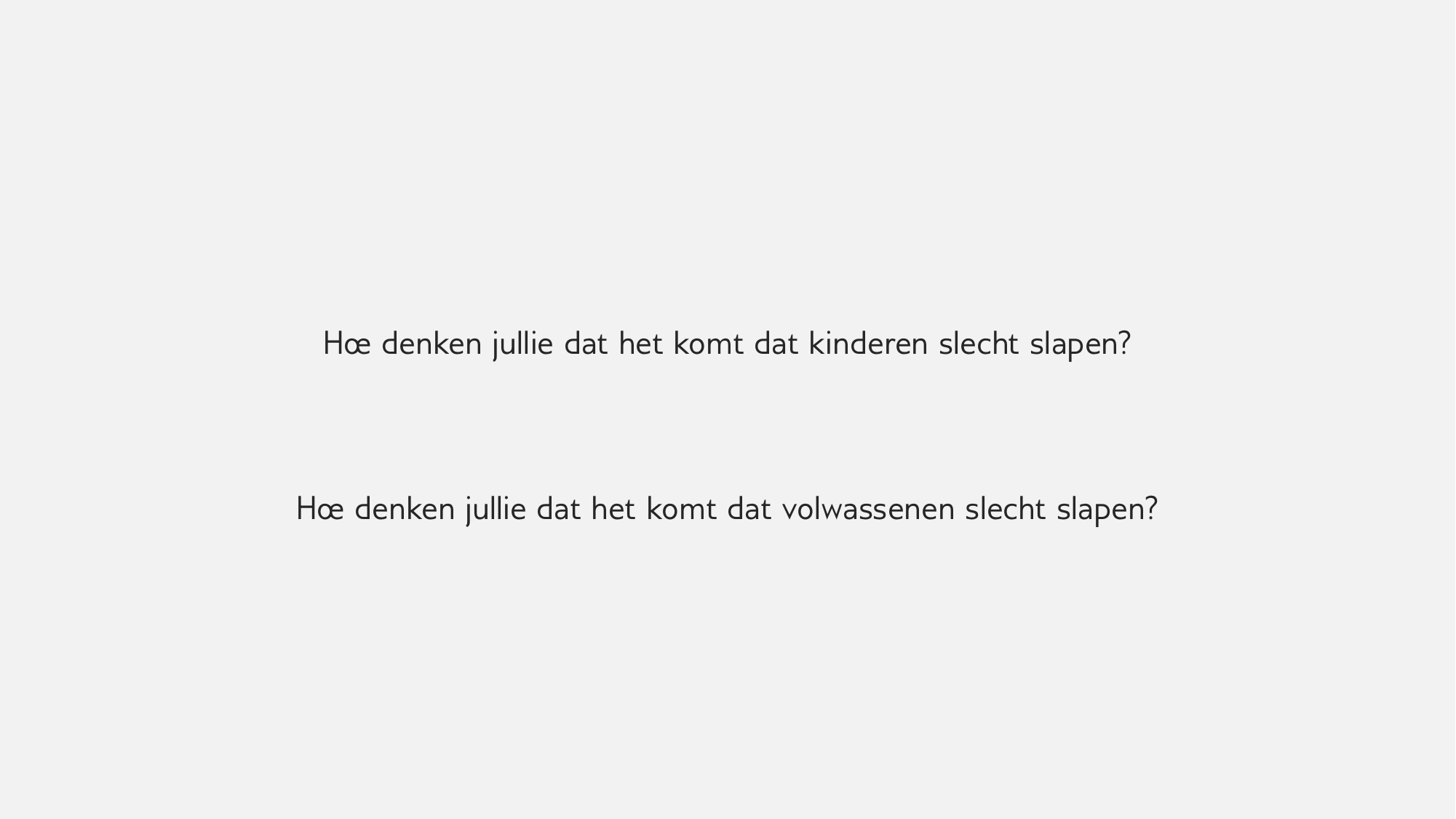

Hoe denken jullie dat het komt dat kinderen slecht slapen?

Hoe denken jullie dat het komt dat volwassenen slecht slapen?